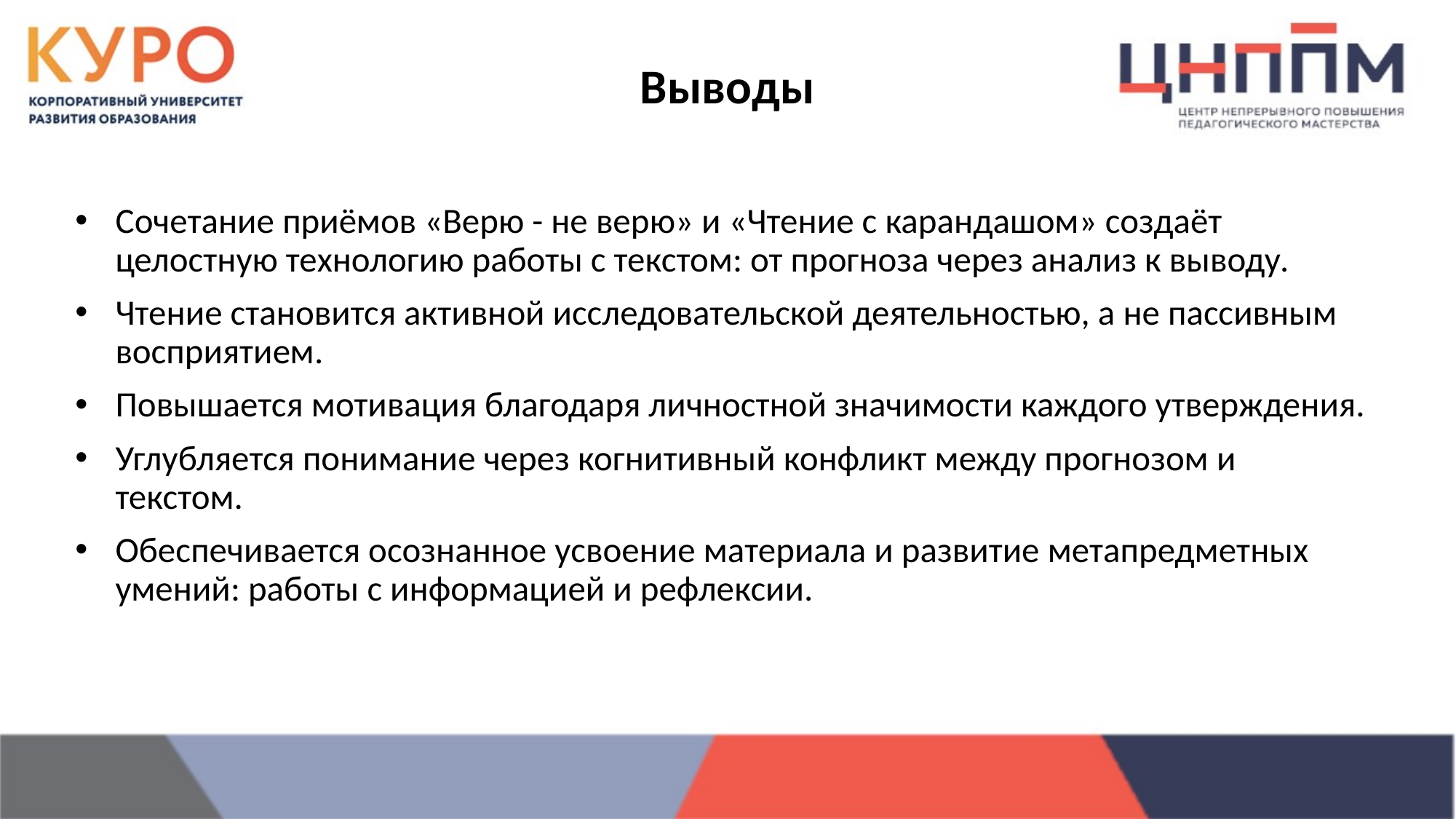

# Выводы
Сочетание приёмов «Верю - не верю» и «Чтение с карандашом» создаёт целостную технологию работы с текстом: от прогноза через анализ к выводу.
Чтение становится активной исследовательской деятельностью, а не пассивным восприятием.
Повышается мотивация благодаря личностной значимости каждого утверждения.
Углубляется понимание через когнитивный конфликт между прогнозом и текстом.
Обеспечивается осознанное усвоение материала и развитие метапредметных умений: работы с информацией и рефлексии.